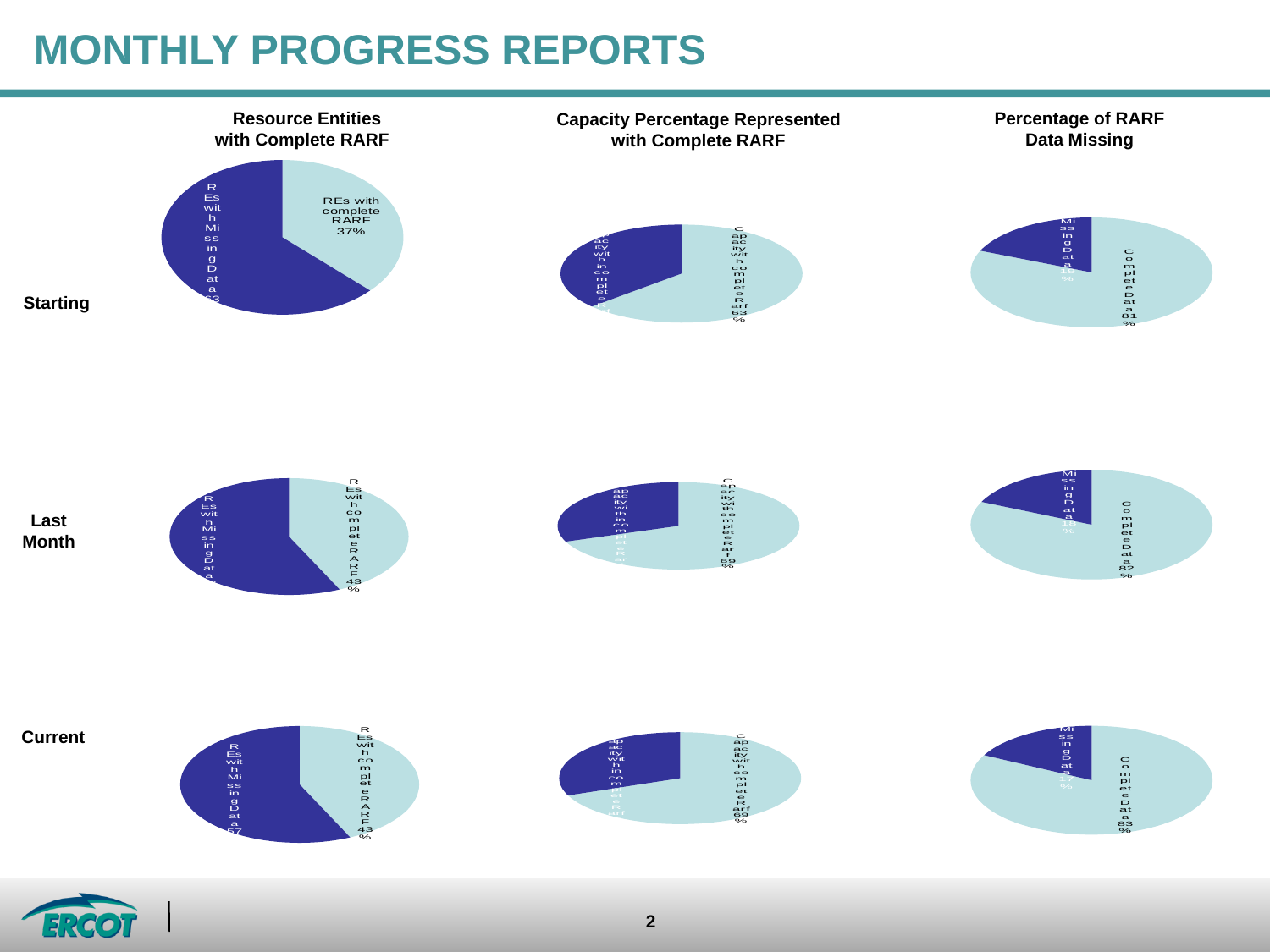

# Monthly Progress Reports
Resource Entities with Complete RARF
Percentage of RARF Data Missing
Capacity Percentage Represented with Complete RARF

### Chart

| Category |  |
|---|---|
| Capacity with complete Rarf | 58500.0 |
| Capacity with incomplete Rarf | 33951.0 |

### Chart

| Category |  |
|---|---|
| Complete Data | 12480.0 |
| Missing Data | 2843.0 |

### Chart

| Category |  |
|---|---|
| REs with complete RARF | 56.0 |
| REs with Missing Data | 95.0 |

### Chart

| Category |
|---|

### Chart

| Category |
|---|
Starting

### Chart

| Category |  |
|---|---|
| Capacity with complete Rarf | 63878.0 |
| Capacity with incomplete Rarf | 28573.0 |

### Chart

| Category |
|---|

### Chart

| Category |  |
|---|---|
| REs with complete RARF | 65.0 |
| REs with Missing Data | 86.0 |

### Chart

| Category |  |
|---|---|
| Complete Data | 12537.0 |
| Missing Data | 2786.0 |
Last Month

### Chart

| Category |
|---|

### Chart

| Category |
|---|

### Chart

| Category |
|---|

### Chart

| Category |  |
|---|---|
| Capacity with complete Rarf | 63666.0 |
| Capacity with incomplete Rarf | 28785.0 |

### Chart

| Category |  |
|---|---|
| REs with complete RARF | 65.0 |
| REs with Missing Data | 86.0 |

### Chart

| Category |  |
|---|---|
| Complete Data | 12658.0 |
| Missing Data | 2665.0 |
Current